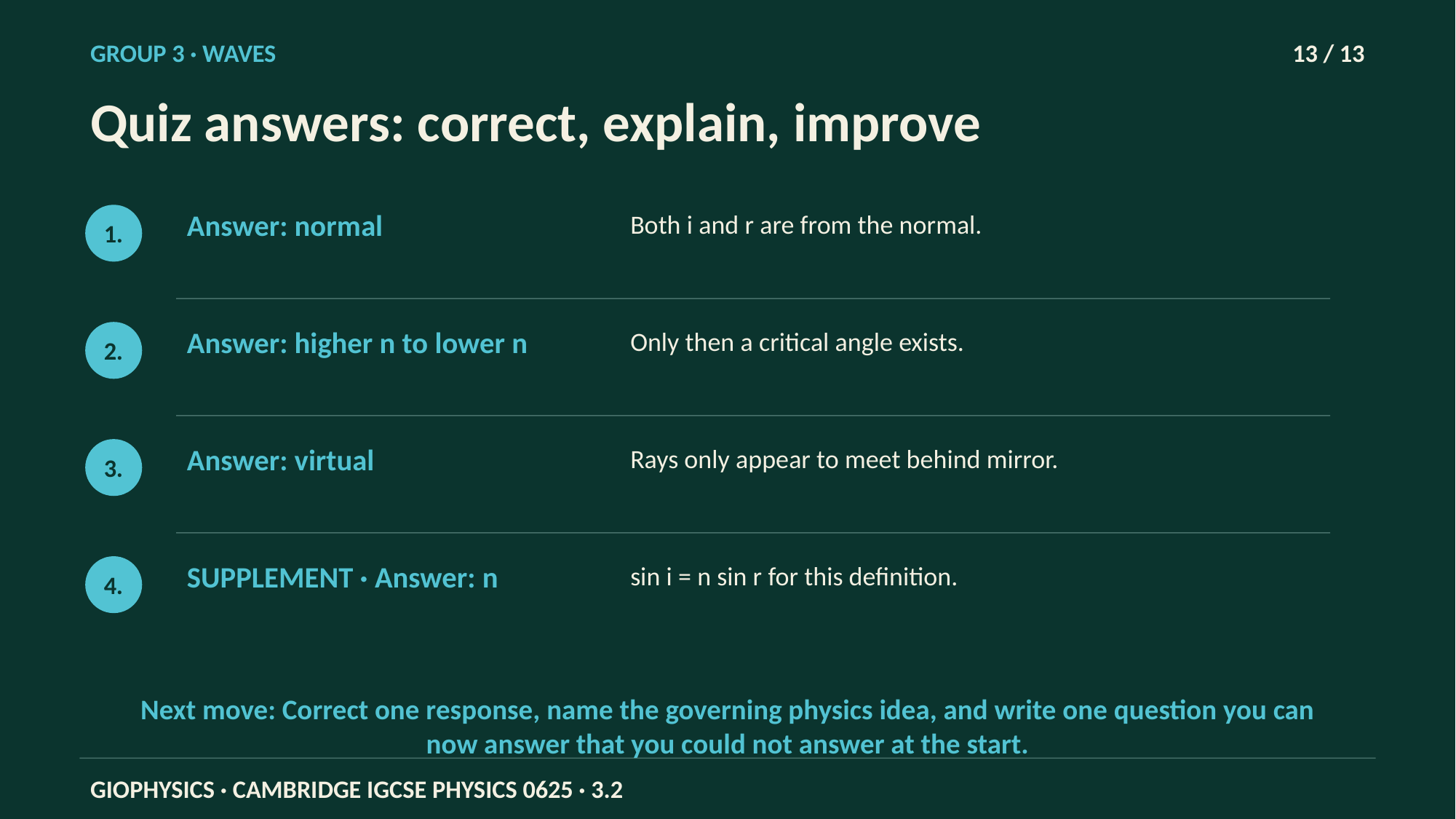

GROUP 3 · WAVES
13 / 13
Quiz answers: correct, explain, improve
Answer: normal
Both i and r are from the normal.

1.

Answer: higher n to lower n
Only then a critical angle exists.

2.

Answer: virtual
Rays only appear to meet behind mirror.

3.

SUPPLEMENT · Answer: n
sin i = n sin r for this definition.

4.
Next move: Correct one response, name the governing physics idea, and write one question you can now answer that you could not answer at the start.

GIOPHYSICS · CAMBRIDGE IGCSE PHYSICS 0625 · 3.2